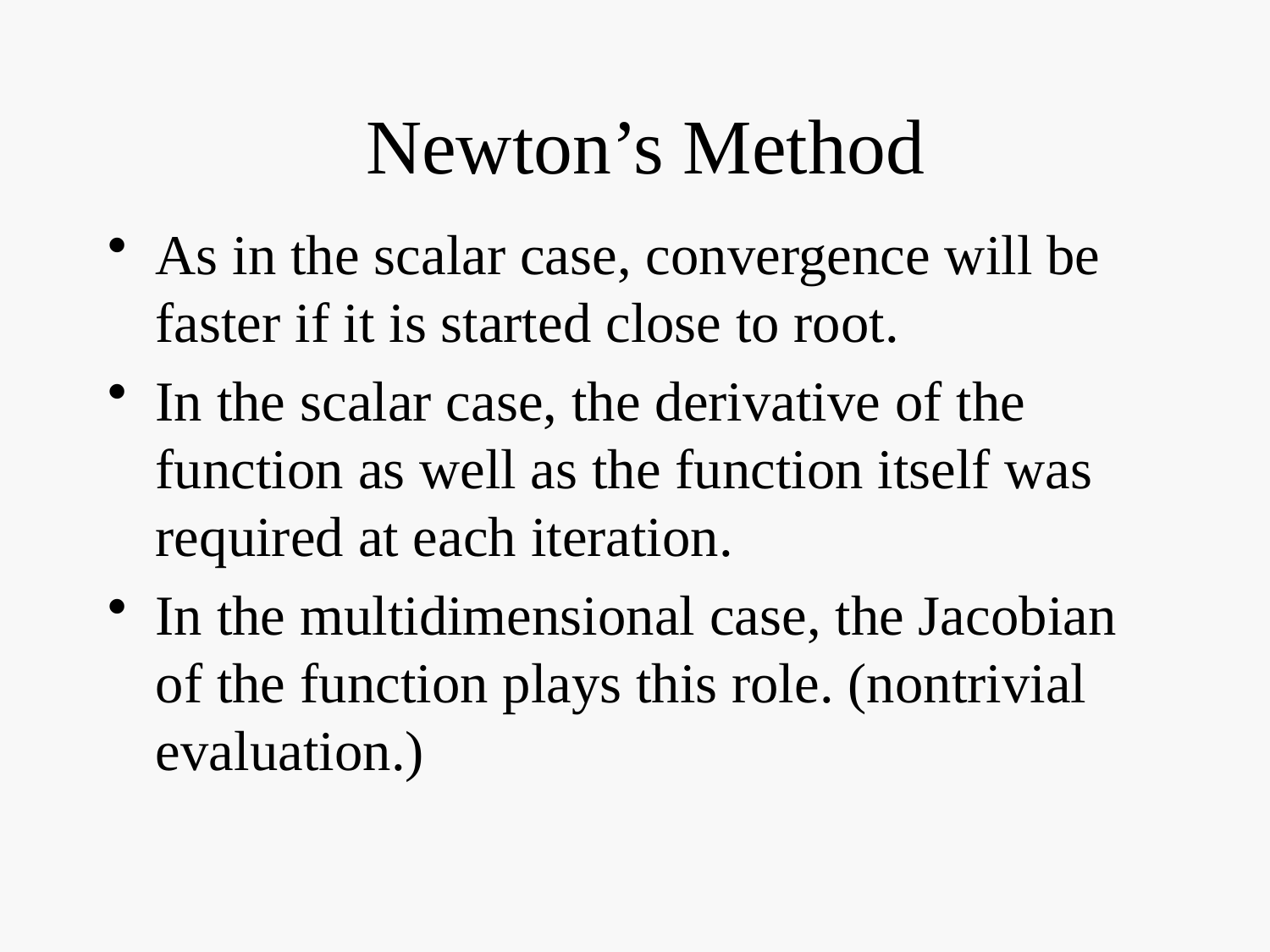

# Newton’s Method
As in the scalar case, convergence will be faster if it is started close to root.
In the scalar case, the derivative of the function as well as the function itself was required at each iteration.
In the multidimensional case, the Jacobian of the function plays this role. (nontrivial evaluation.)